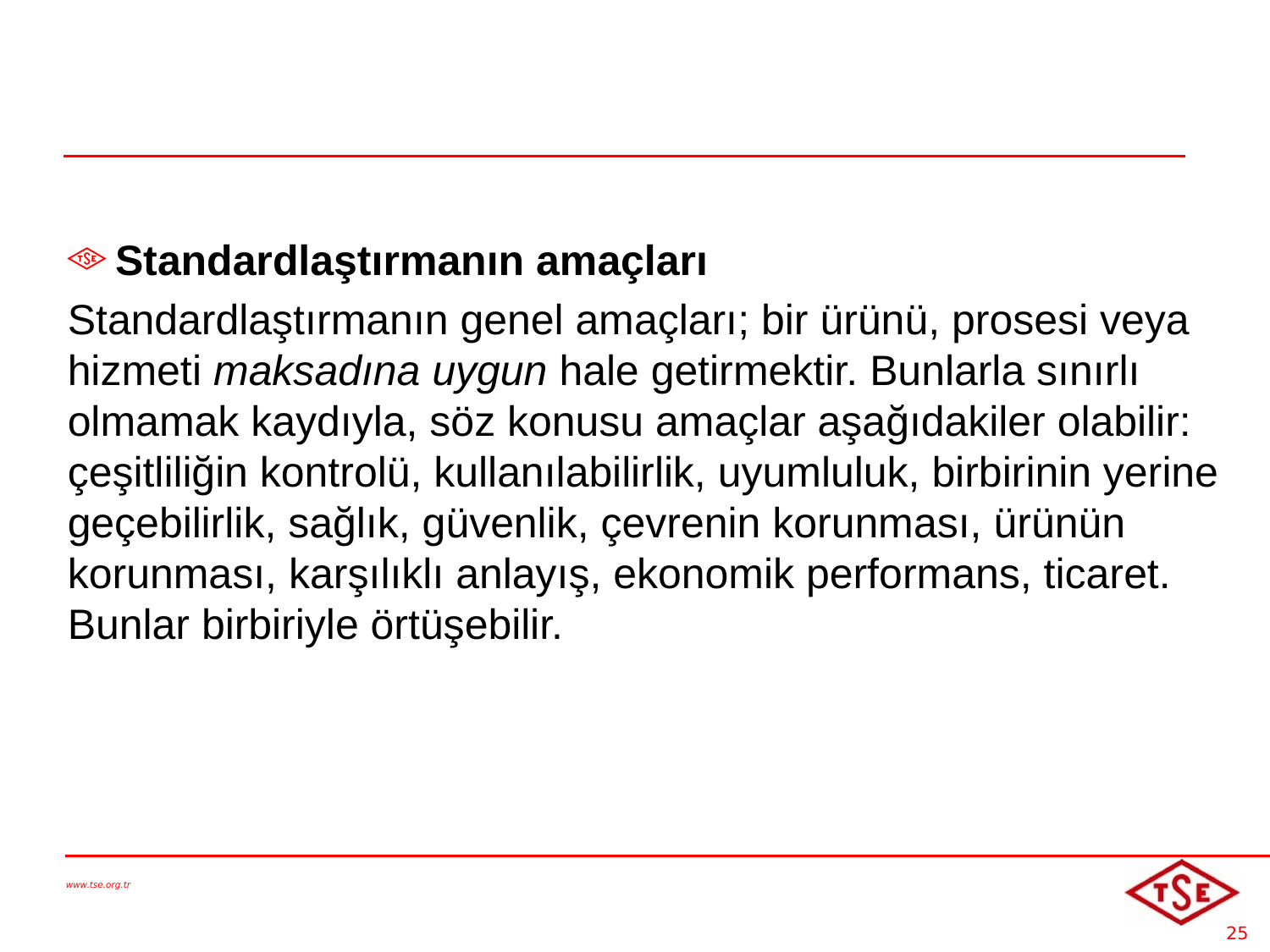

#
Standardlaştırmanın amaçları
Standardlaştırmanın genel amaçları; bir ürünü, prosesi veya hizmeti maksadına uygun hale getirmektir. Bunlarla sınırlı olmamak kaydıyla, söz konusu amaçlar aşağıdakiler olabilir: çeşitliliğin kontrolü, kullanılabilirlik, uyumluluk, birbirinin yerine geçebilirlik, sağlık, güvenlik, çevrenin korunması, ürünün korunması, karşılıklı anlayış, ekonomik performans, ticaret. Bunlar birbiriyle örtüşebilir.

www.tse.org.tr
25